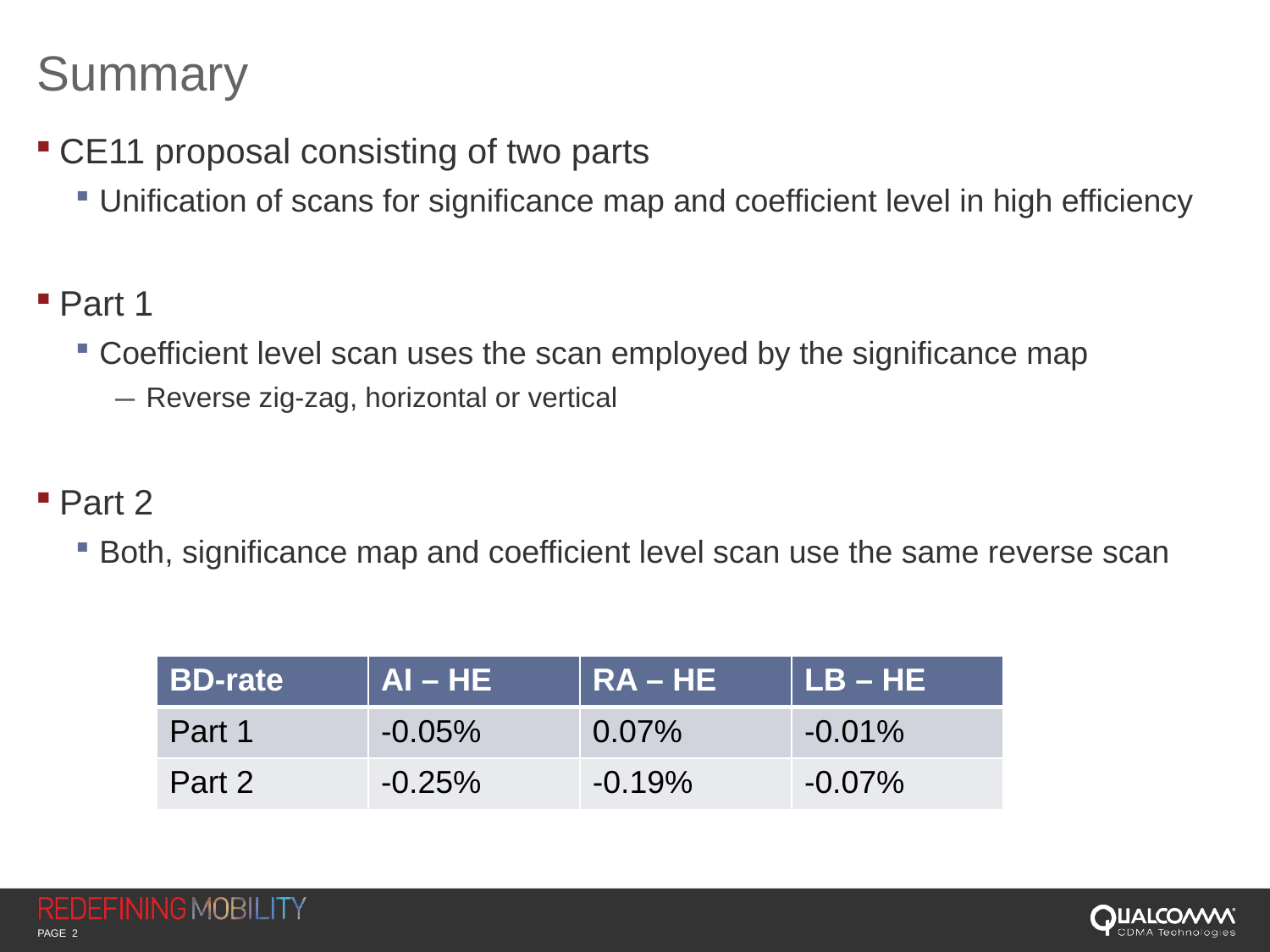

# Summary
CE11 proposal consisting of two parts
Unification of scans for significance map and coefficient level in high efficiency

Part 1
Coefficient level scan uses the scan employed by the significance map
Reverse zig-zag, horizontal or vertical

Part 2
Both, significance map and coefficient level scan use the same reverse scan

| BD-rate | AI – HE | RA – HE | LB – HE |
| --- | --- | --- | --- |
| Part 1 | -0.05% | 0.07% | -0.01% |
| Part 2 | -0.25% | -0.19% | -0.07% |